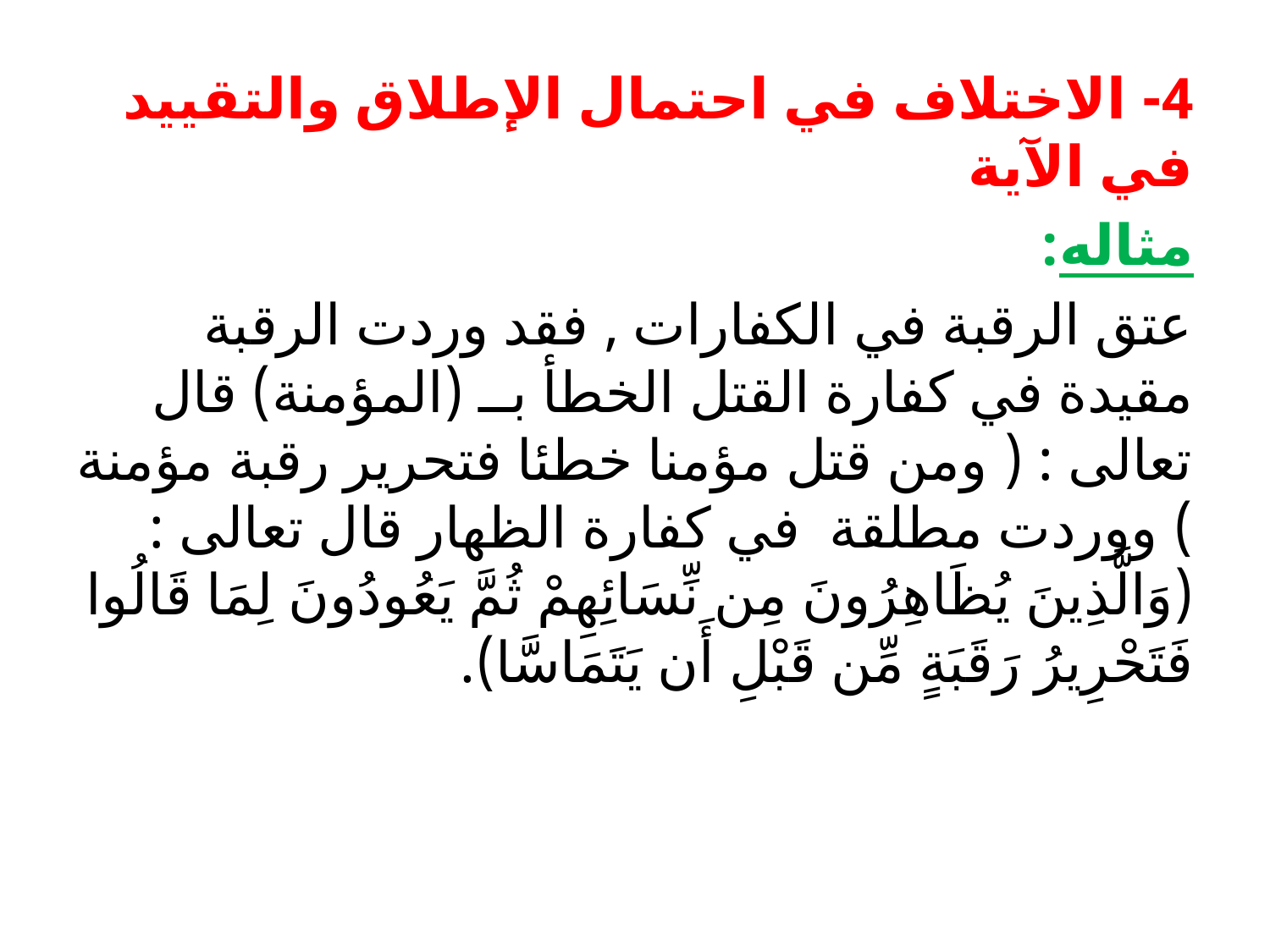

4- الاختلاف في احتمال الإطلاق والتقييد في الآية
مثاله:
عتق الرقبة في الكفارات , فقد وردت الرقبة مقيدة في كفارة القتل الخطأ بــ (المؤمنة) قال تعالى : ( ومن قتل مؤمنا خطئا فتحرير رقبة مؤمنة ) ووردت مطلقة  في كفارة الظهار قال تعالى : (وَالَّذِينَ يُظَاهِرُونَ مِن نِّسَائِهِمْ ثُمَّ يَعُودُونَ لِمَا قَالُوا فَتَحْرِيرُ رَقَبَةٍ مِّن قَبْلِ أَن يَتَمَاسَّا).